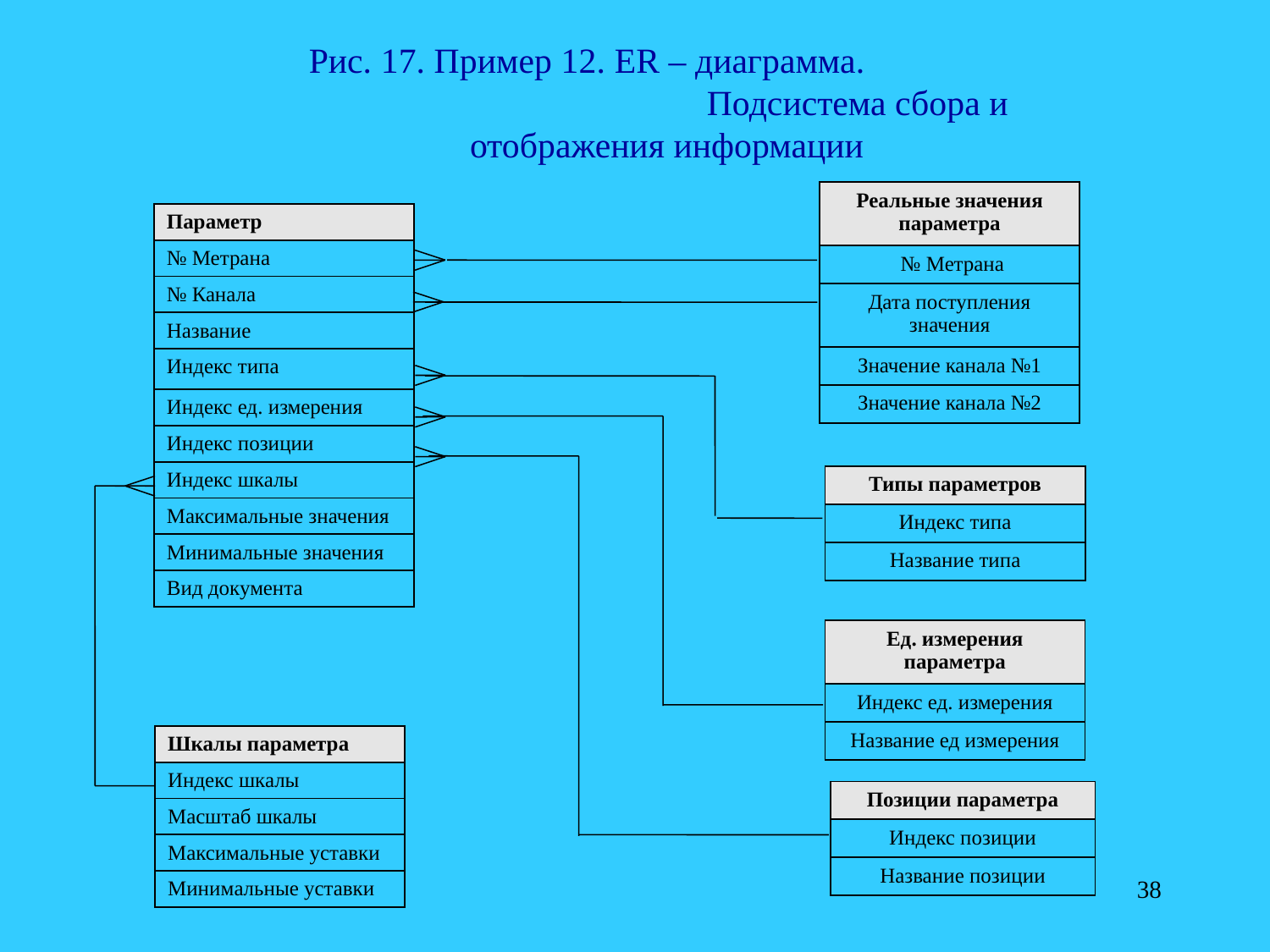

Рис. 17. Пример 12. ER – диаграмма.                                                              Подсистема сбора и отображения информации
| Реальные значения параметра |
| --- |
| № Метрана |
| Дата поступления значения |
| Значение канала №1 |
| Значение канала №2 |
| Параметр |
| --- |
| № Метрана |
| № Канала |
| Название |
| Индекс типа |
| Индекс ед. измерения |
| Индекс позиции |
| Индекс шкалы |
| Максимальные значения |
| Минимальные значения |
| Вид документа |

| Типы параметров |
| --- |
| Индекс типа |
| Название типа |

| Ед. измерения параметра |
| --- |
| Индекс ед. измерения |
| Название ед измерения |
| Шкалы параметра |
| --- |
| Индекс шкалы |
| Масштаб шкалы |
| Максимальные уставки |
| Минимальные уставки |
| Позиции параметра |
| --- |
| Индекс позиции |
| Название позиции |
38